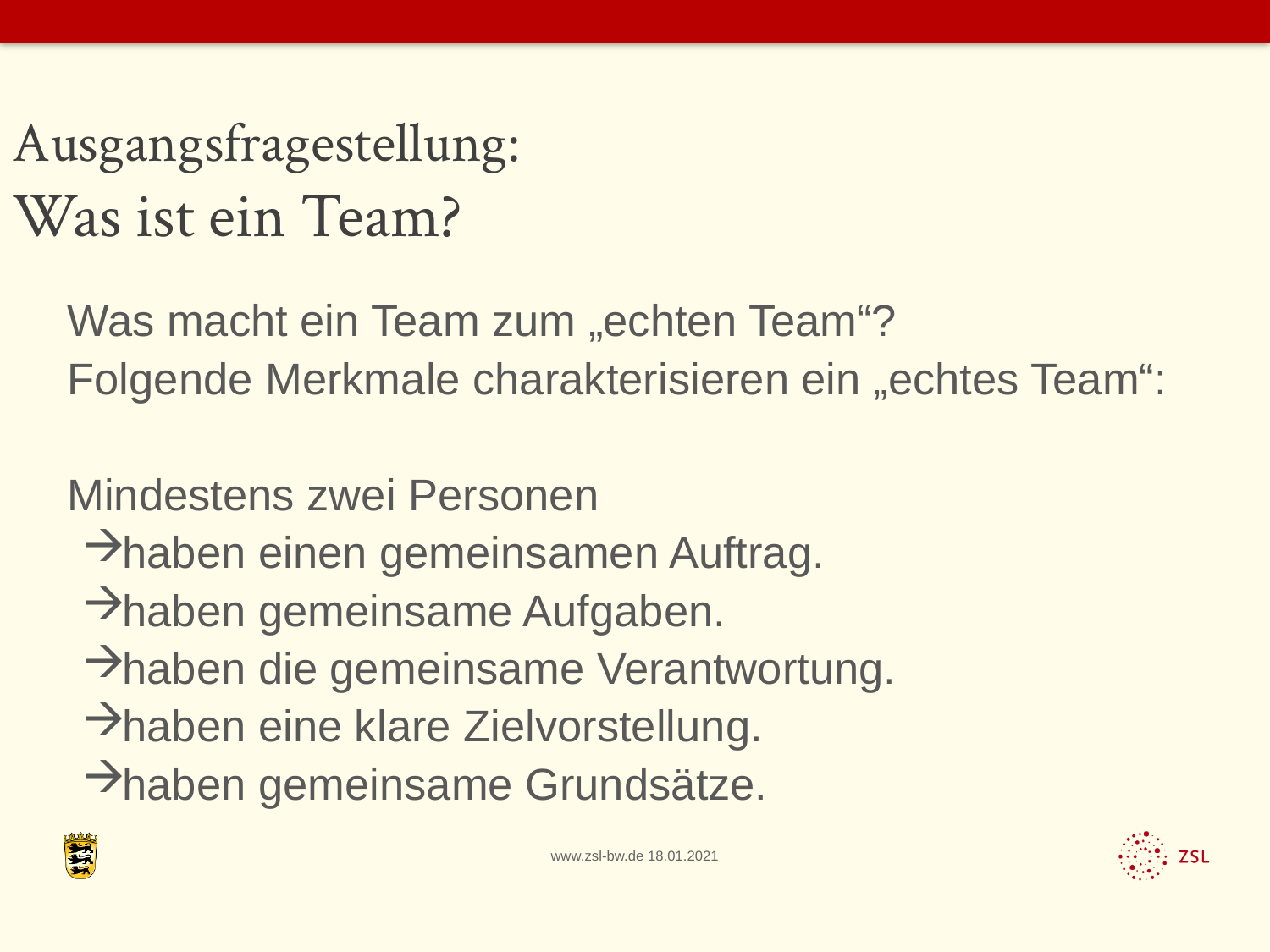

# Ausgangsfragestellung: Was ist ein Team?
Was macht ein Team zum „echten Team“?
Folgende Merkmale charakterisieren ein „echtes Team“:

Mindestens zwei Personen
haben einen gemeinsamen Auftrag.
haben gemeinsame Aufgaben.
haben die gemeinsame Verantwortung.
haben eine klare Zielvorstellung.
haben gemeinsame Grundsätze.